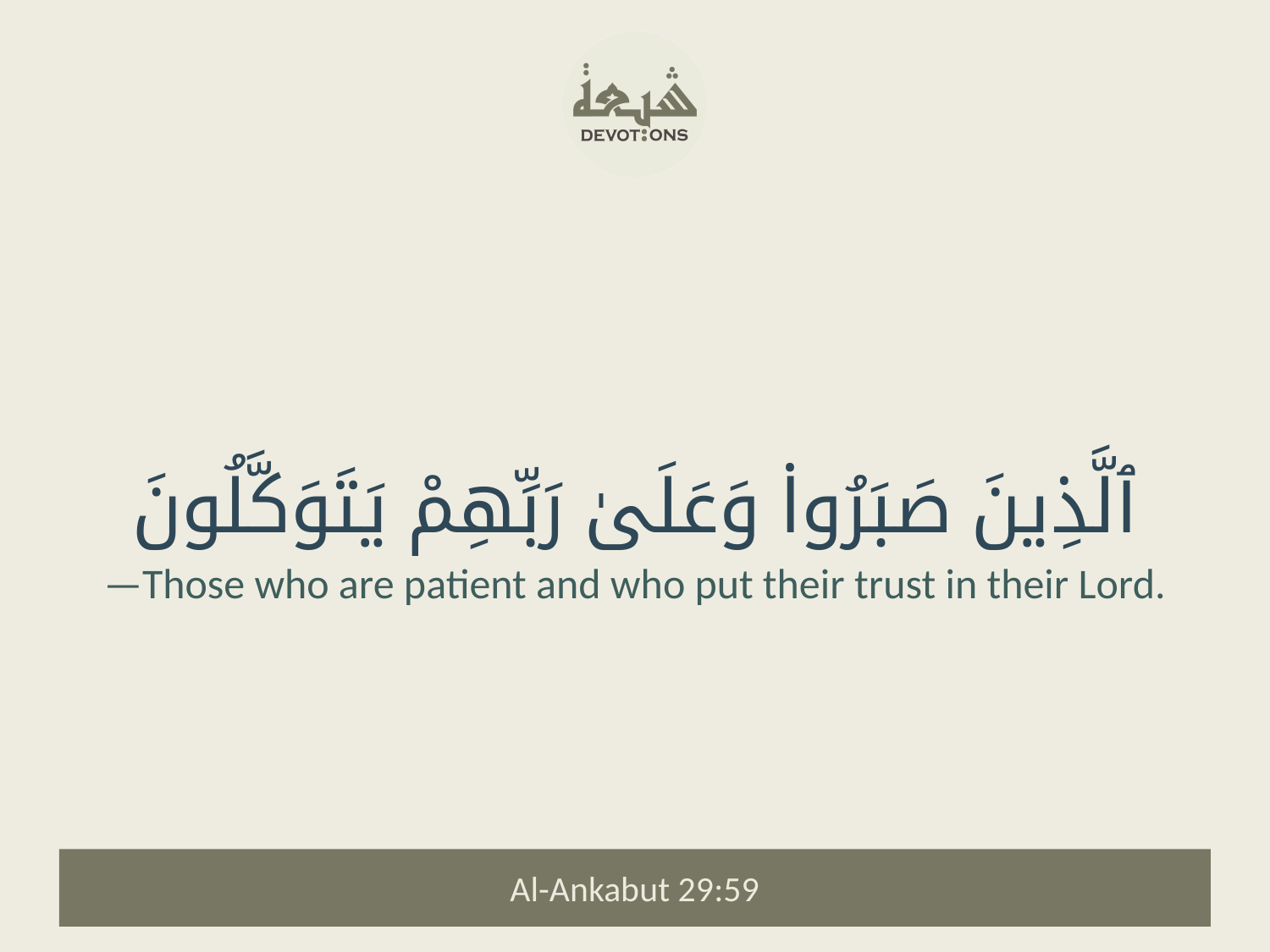

ٱلَّذِينَ صَبَرُوا۟ وَعَلَىٰ رَبِّهِمْ يَتَوَكَّلُونَ
—Those who are patient and who put their trust in their Lord.
Al-Ankabut 29:59